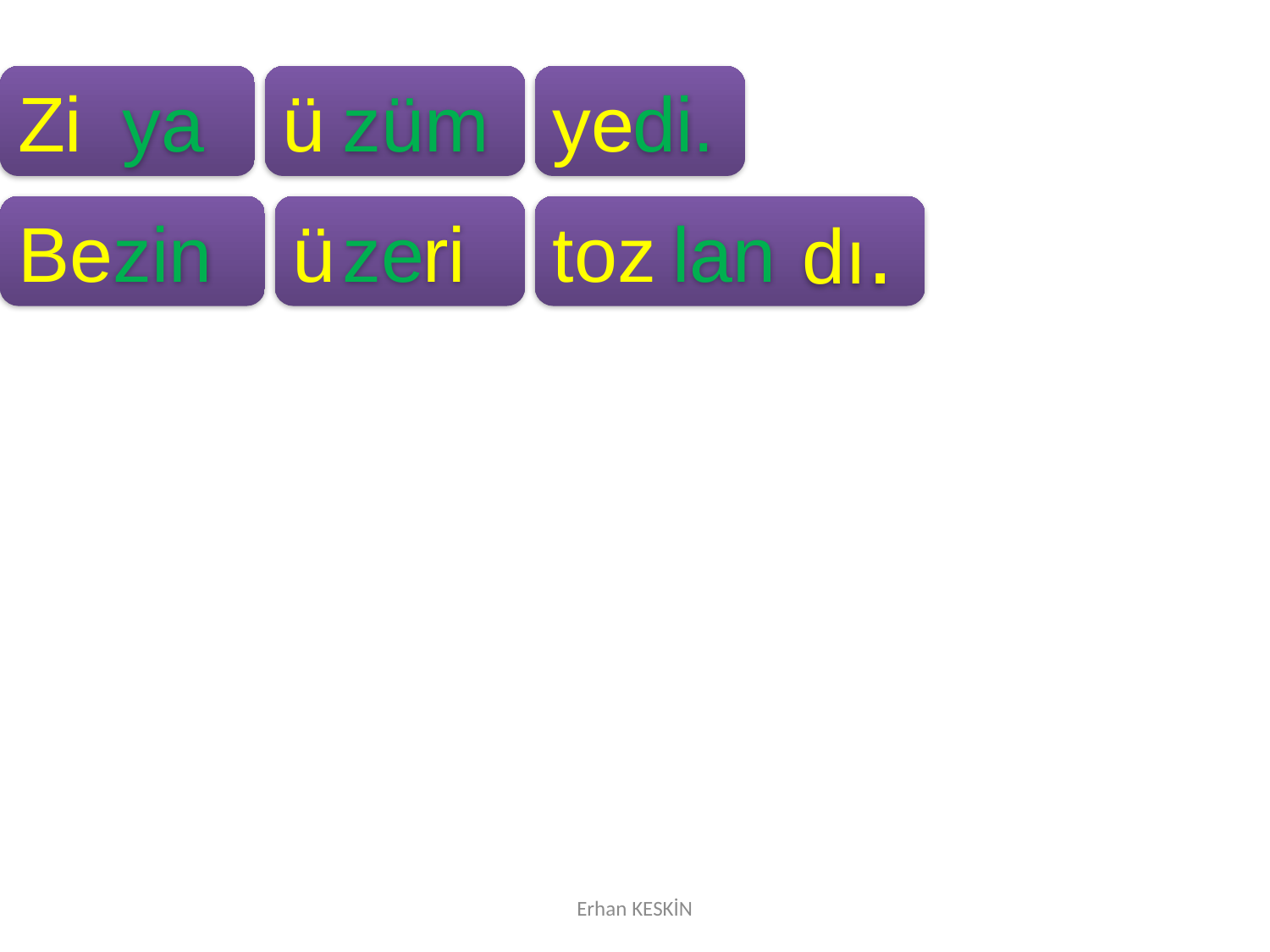

Zi
ya
ü
züm
ye
di.
Be
zin
ü
ze
ri
toz
lan
dı.
Erhan KESKİN